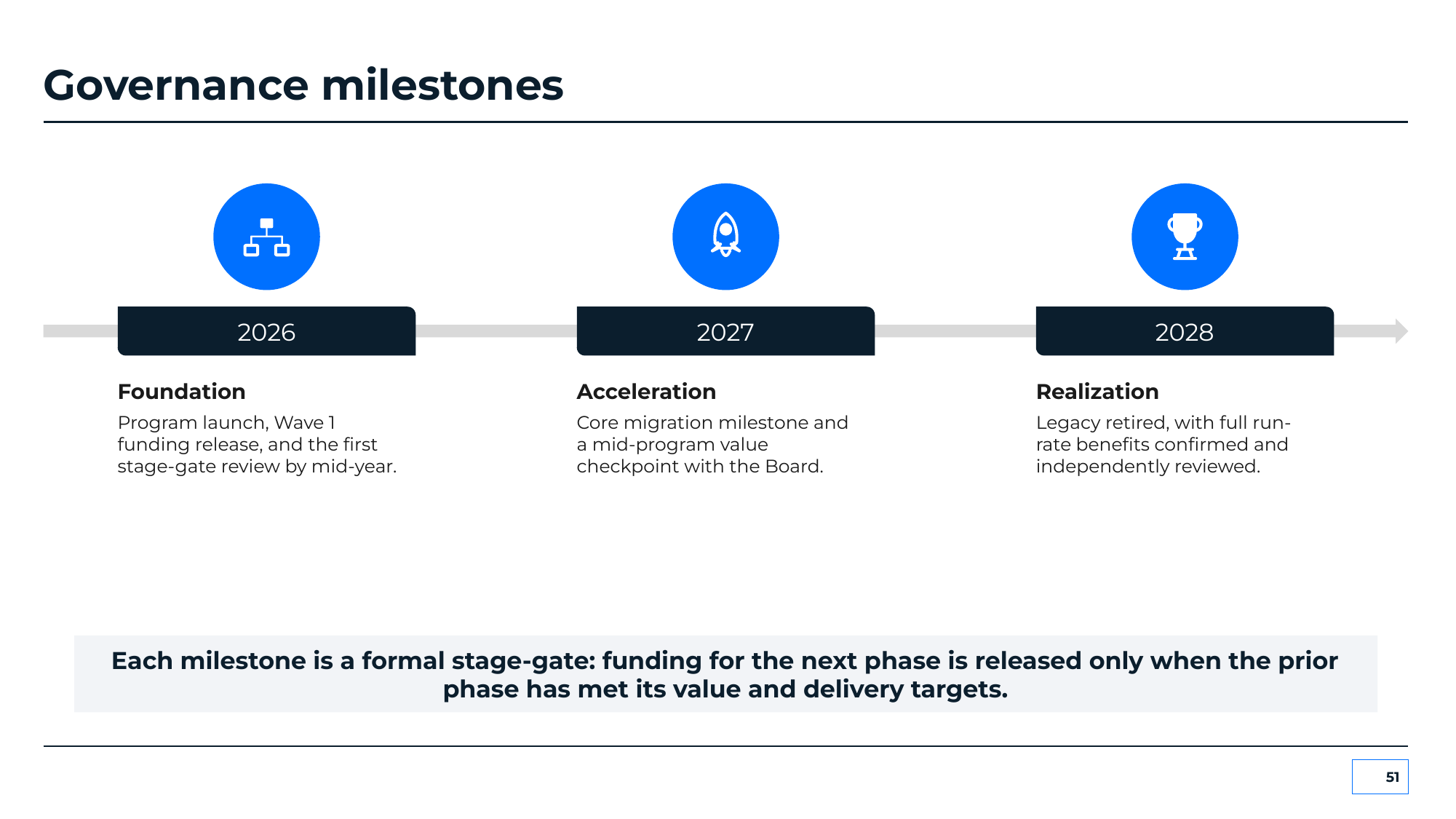

# Governance milestones
2026
2027
2028

Foundation
Acceleration
Realization
Program launch, Wave 1 funding release, and the first stage-gate review by mid-year.

Core migration milestone and a mid-program value checkpoint with the Board.

Legacy retired, with full run-rate benefits confirmed and independently reviewed.

Each milestone is a formal stage-gate: funding for the next phase is released only when the prior phase has met its value and delivery targets.
51